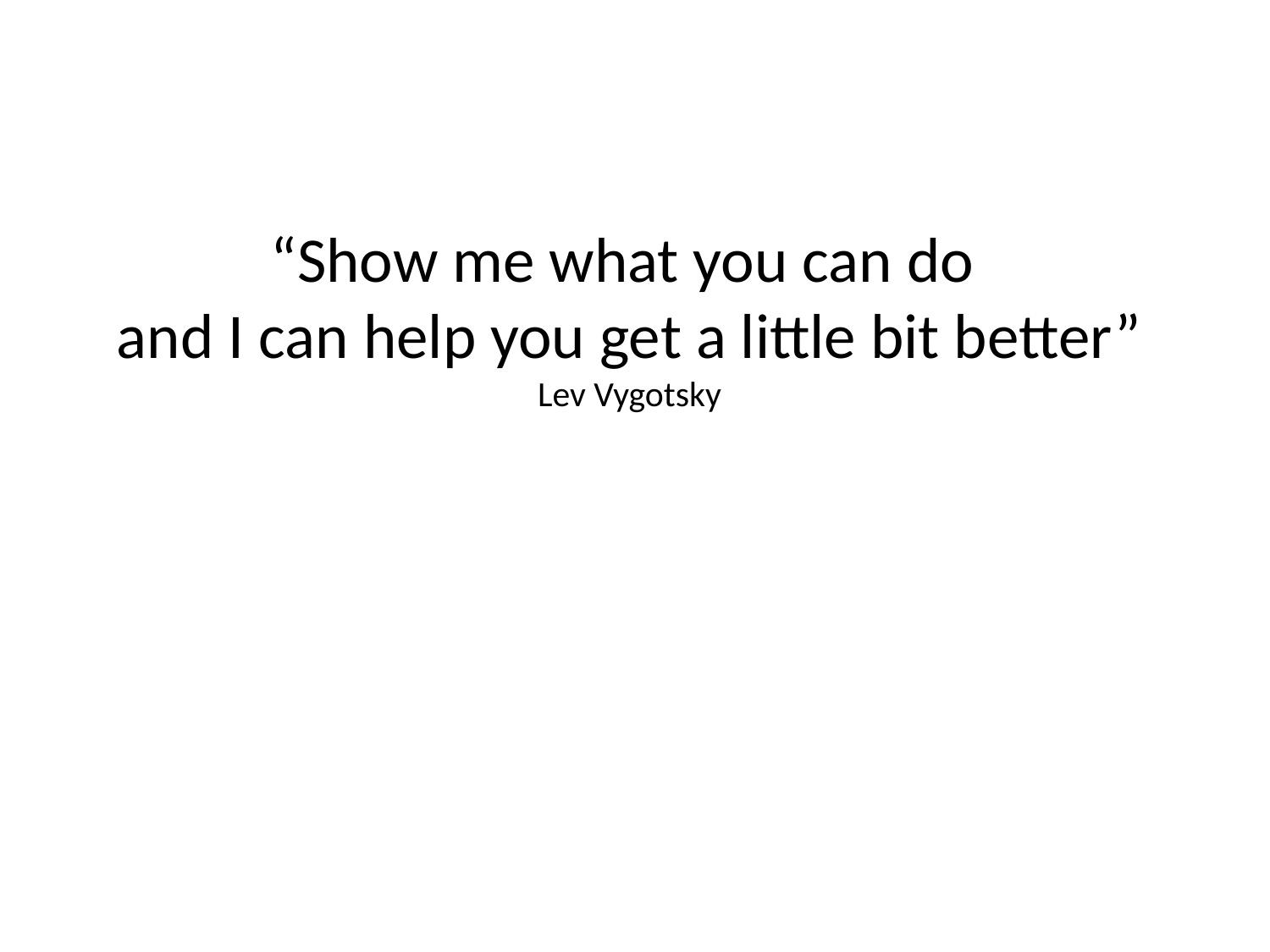

“Show me what you can do
and I can help you get a little bit better”
Lev Vygotsky